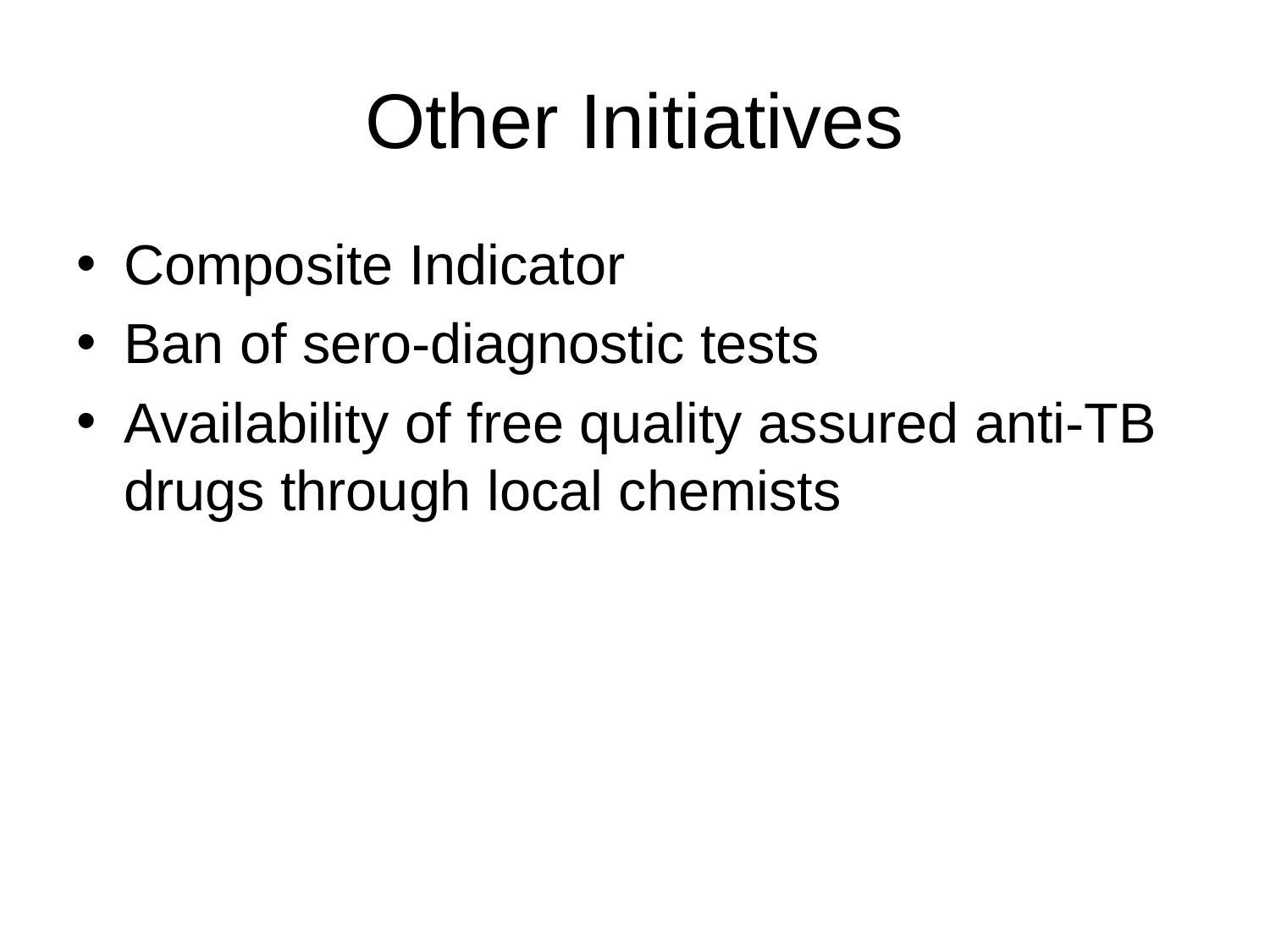

# Other Initiatives
Composite Indicator
Ban of sero-diagnostic tests
Availability of free quality assured anti-TB drugs through local chemists